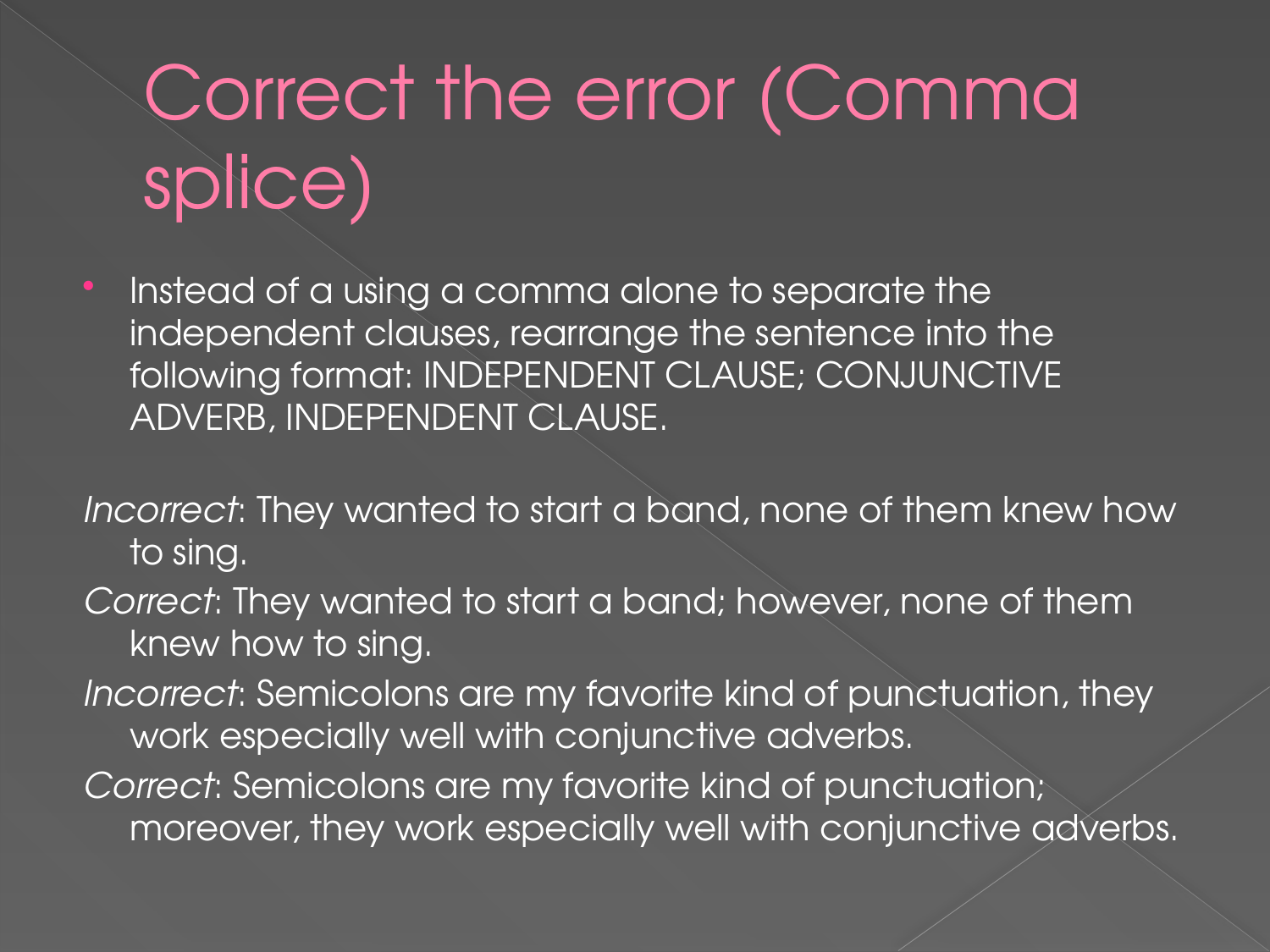

# Correct the error (Comma splice)
Instead of a using a comma alone to separate the independent clauses, rearrange the sentence into the following format: INDEPENDENT CLAUSE; CONJUNCTIVE ADVERB, INDEPENDENT CLAUSE.
Incorrect: They wanted to start a band, none of them knew how to sing.
Correct: They wanted to start a band; however, none of them knew how to sing.
Incorrect: Semicolons are my favorite kind of punctuation, they work especially well with conjunctive adverbs.
Correct: Semicolons are my favorite kind of punctuation; moreover, they work especially well with conjunctive adverbs.